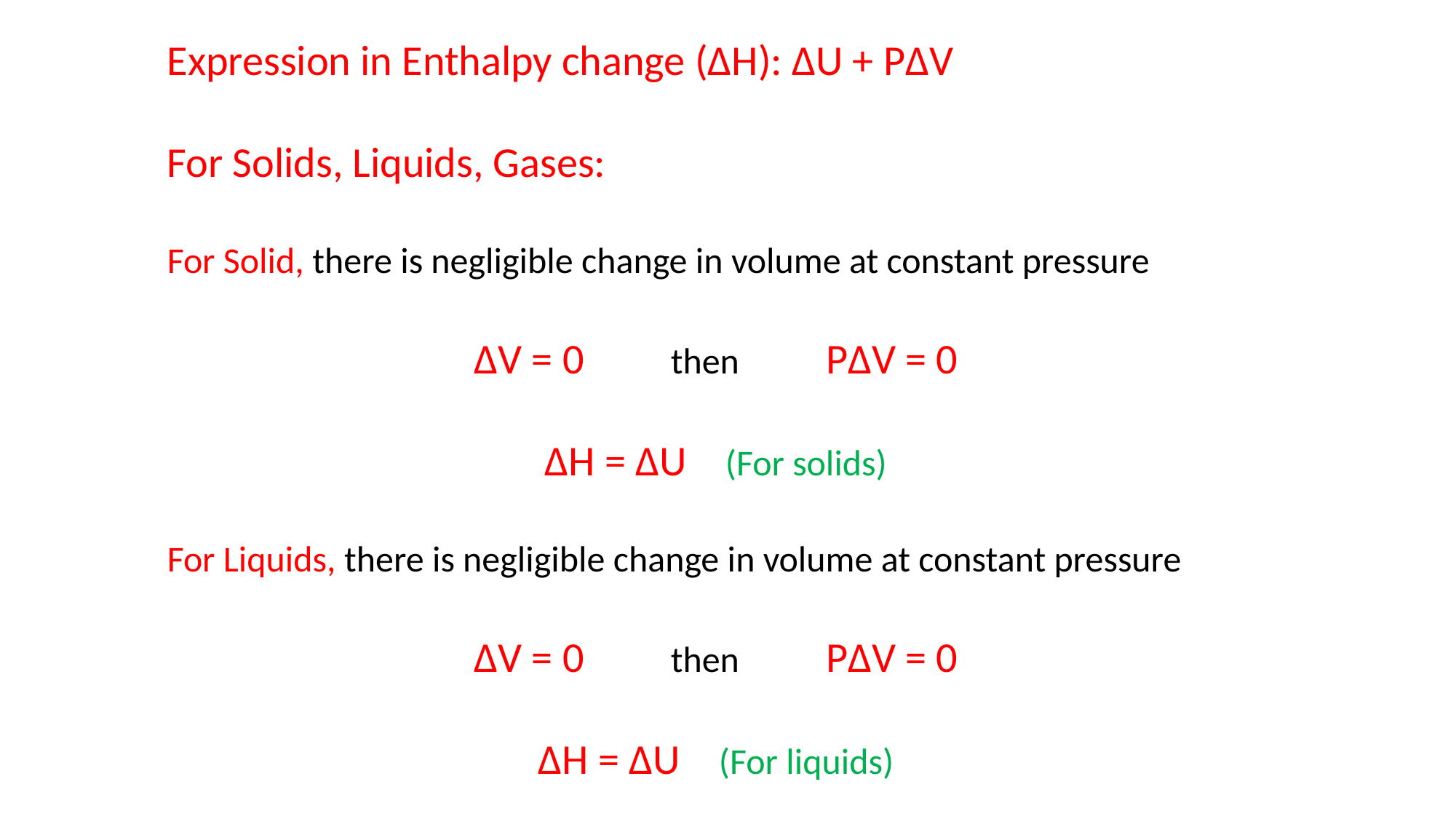

Expression in Enthalpy change (∆H): ∆U + P∆V

For Solids, Liquids, Gases:

For Solid, there is negligible change in volume at constant pressure

∆V = 0         then         P∆V = 0

∆H = ∆U    (For solids)

For Liquids, there is negligible change in volume at constant pressure

∆V = 0         then         P∆V = 0

∆H = ∆U    (For liquids)